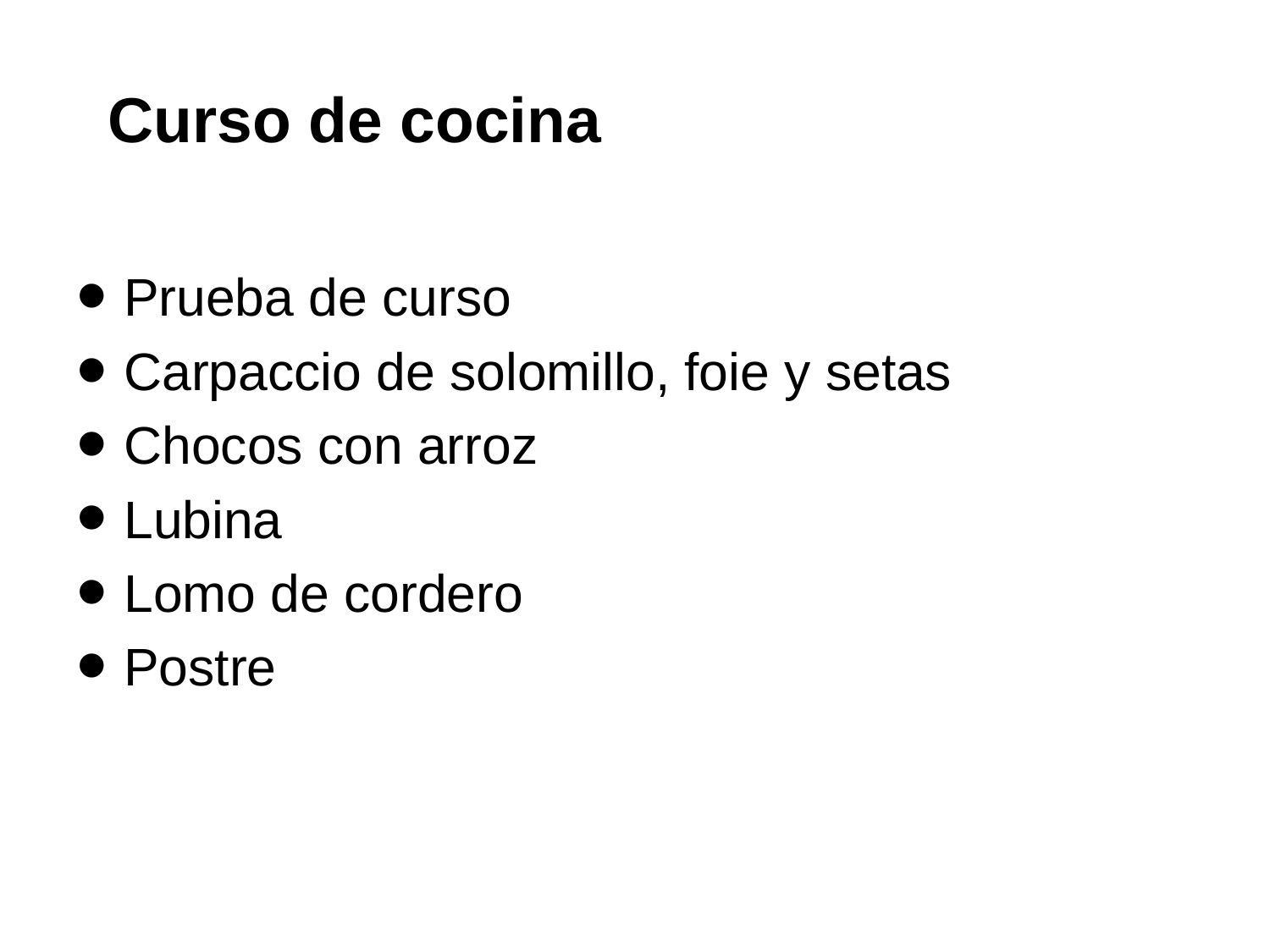

# Curso de cocina
Prueba de curso
Carpaccio de solomillo, foie y setas
Chocos con arroz
Lubina
Lomo de cordero
Postre